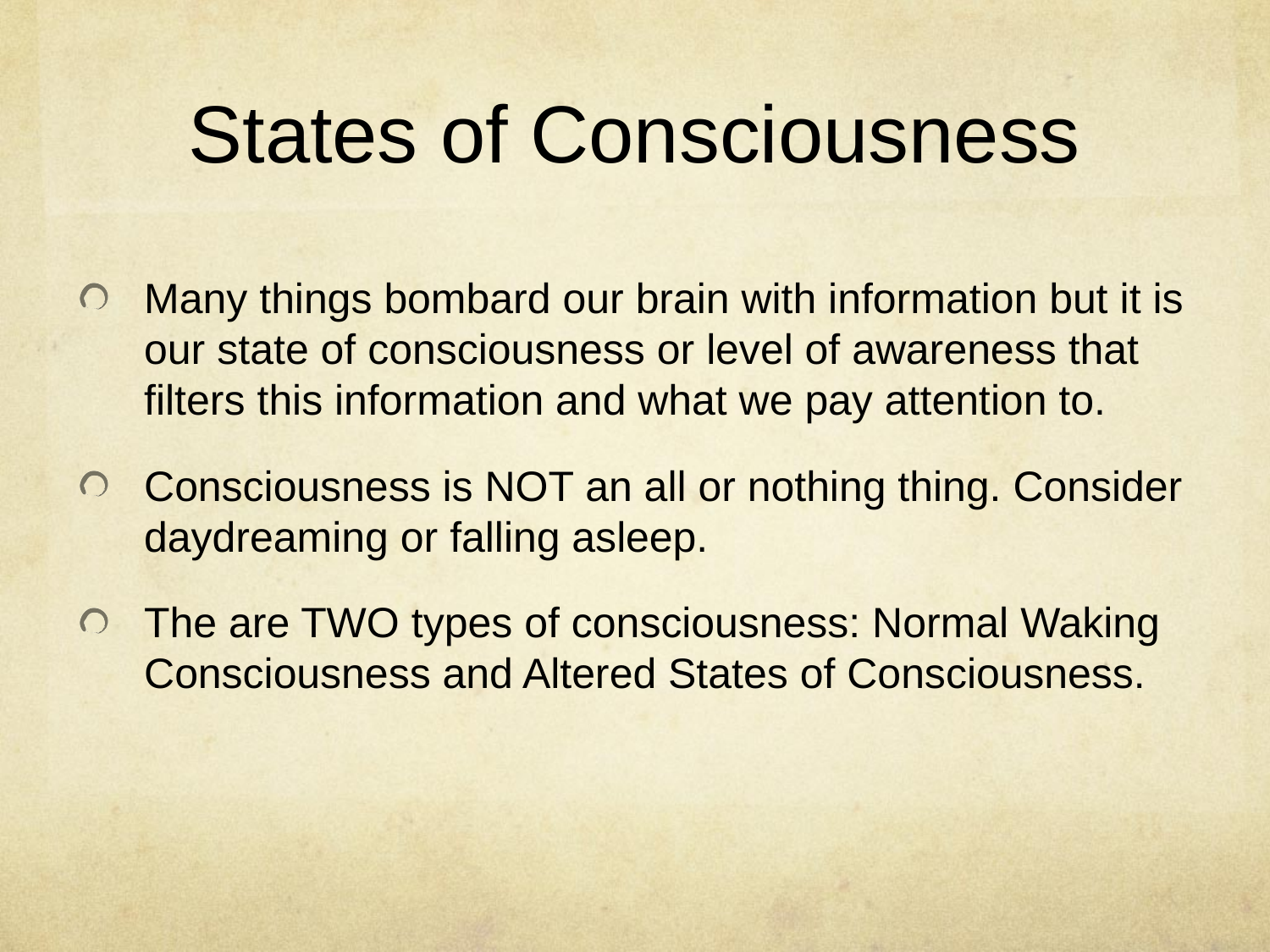

# States of Consciousness
Many things bombard our brain with information but it is our state of consciousness or level of awareness that filters this information and what we pay attention to.
Consciousness is NOT an all or nothing thing. Consider daydreaming or falling asleep.
The are TWO types of consciousness: Normal Waking Consciousness and Altered States of Consciousness.